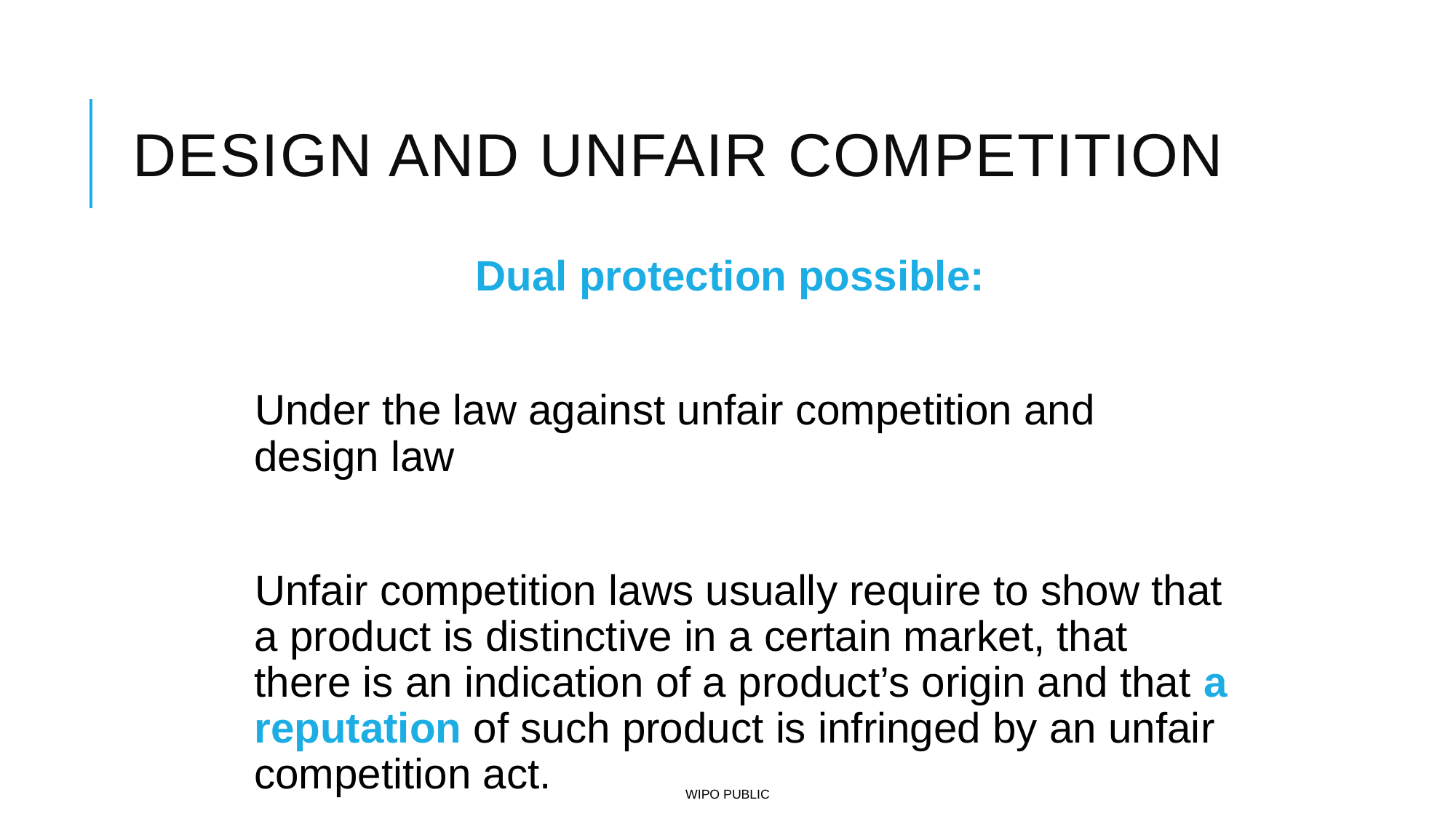

# Design and Unfair Competition
Dual protection possible:

Under the law against unfair competition and design law

Unfair competition laws usually require to show that a product is distinctive in a certain market, that there is an indication of a product’s origin and that a reputation of such product is infringed by an unfair competition act.